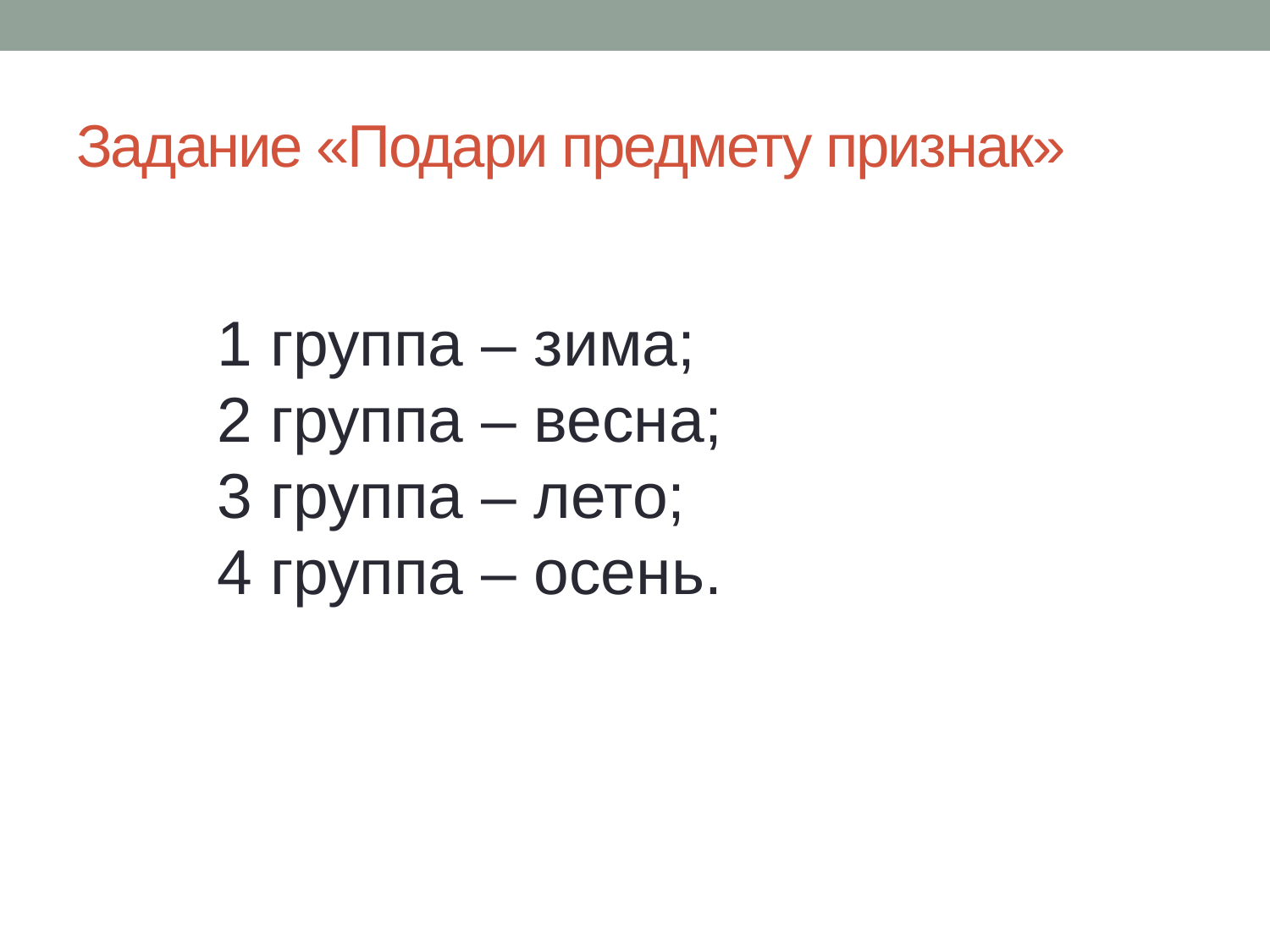

# Задание «Подари предмету признак»
1 группа – зима;
2 группа – весна;
3 группа – лето;
4 группа – осень.